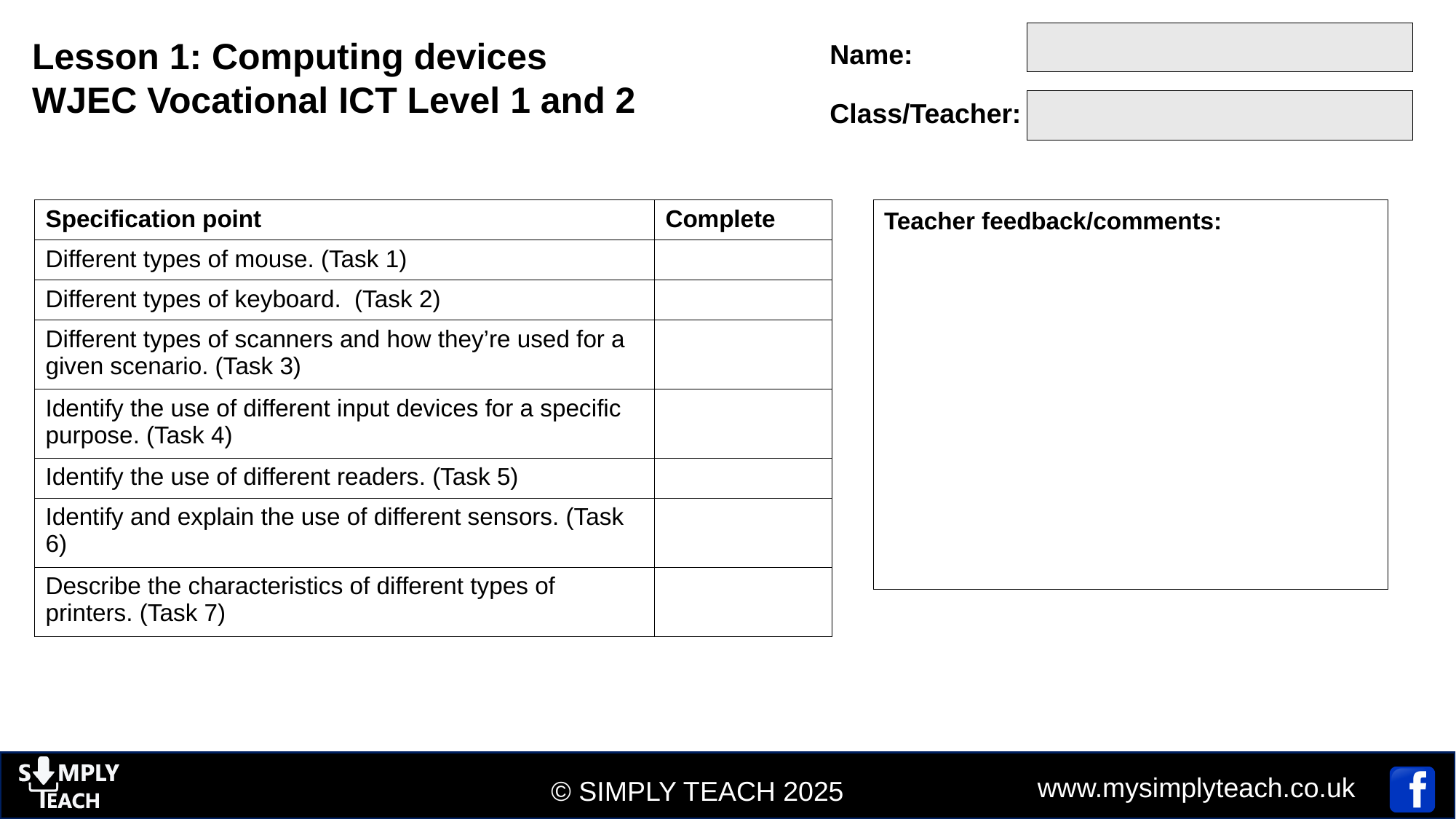

Lesson 1: Computing devices
WJEC Vocational ICT Level 1 and 2
Name:

Class/Teacher:
| Specification point | Complete​ |
| --- | --- |
| Different types of mouse. (Task 1) | ​ |
| Different types of keyboard. (Task 2) |  |
| Different types of scanners and how they’re used for a given scenario. (Task 3) |  |
| Identify the use of different input devices for a specific purpose. (Task 4) |  |
| Identify the use of different readers. (Task 5) |  |
| Identify and explain the use of different sensors. (Task 6) |  |
| Describe the characteristics of different types of printers. (Task 7) |  |
Teacher feedback/comments: